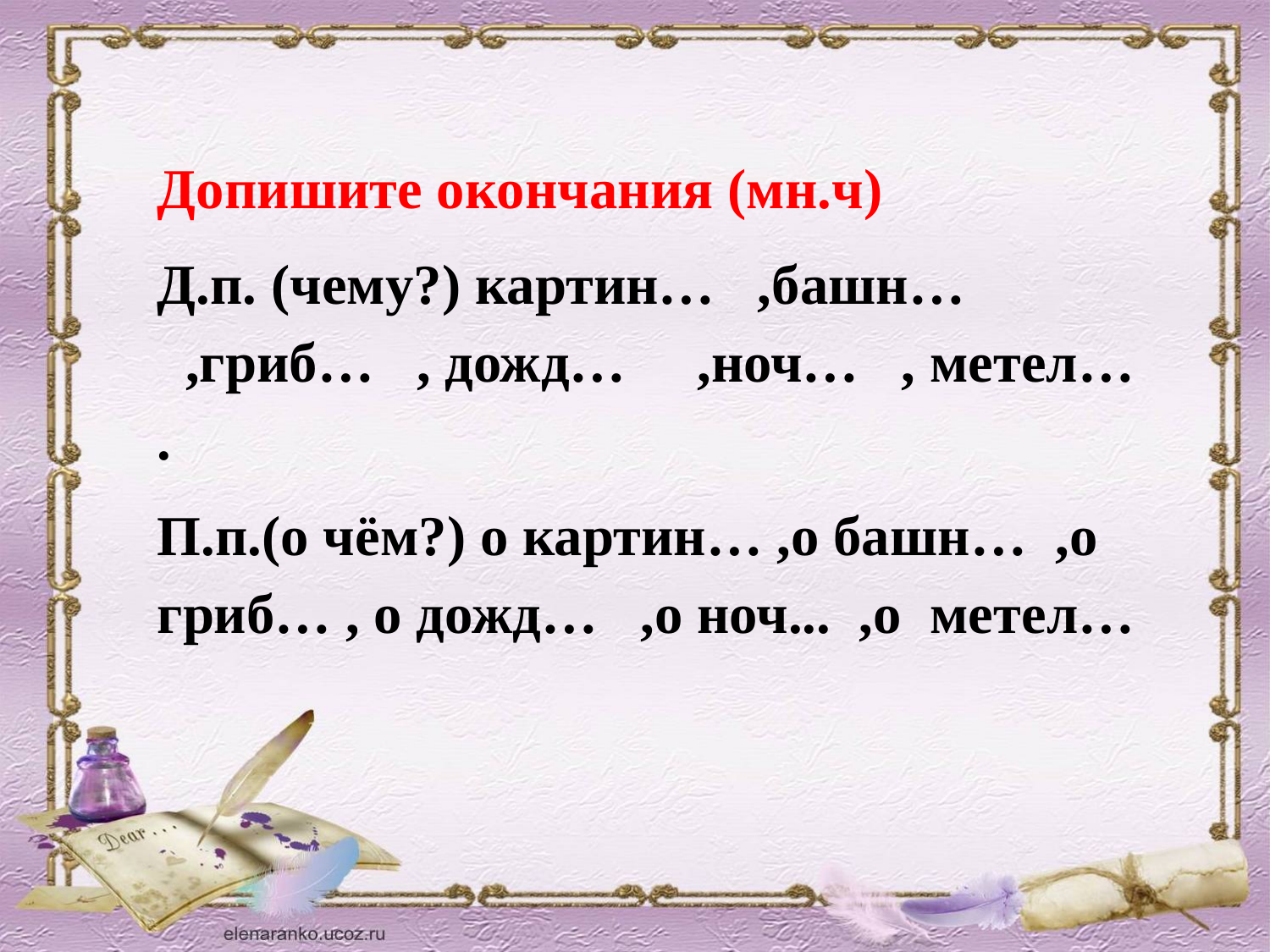

Допишите окончания (мн.ч)
Д.п. (чему?) картин…   ,башн…   ,гриб…   , дожд…     ,ноч…   , метел…   .
П.п.(о чём?) о картин… ,о башн…  ,о гриб… , о дожд…   ,о ноч...  ,о  метел…